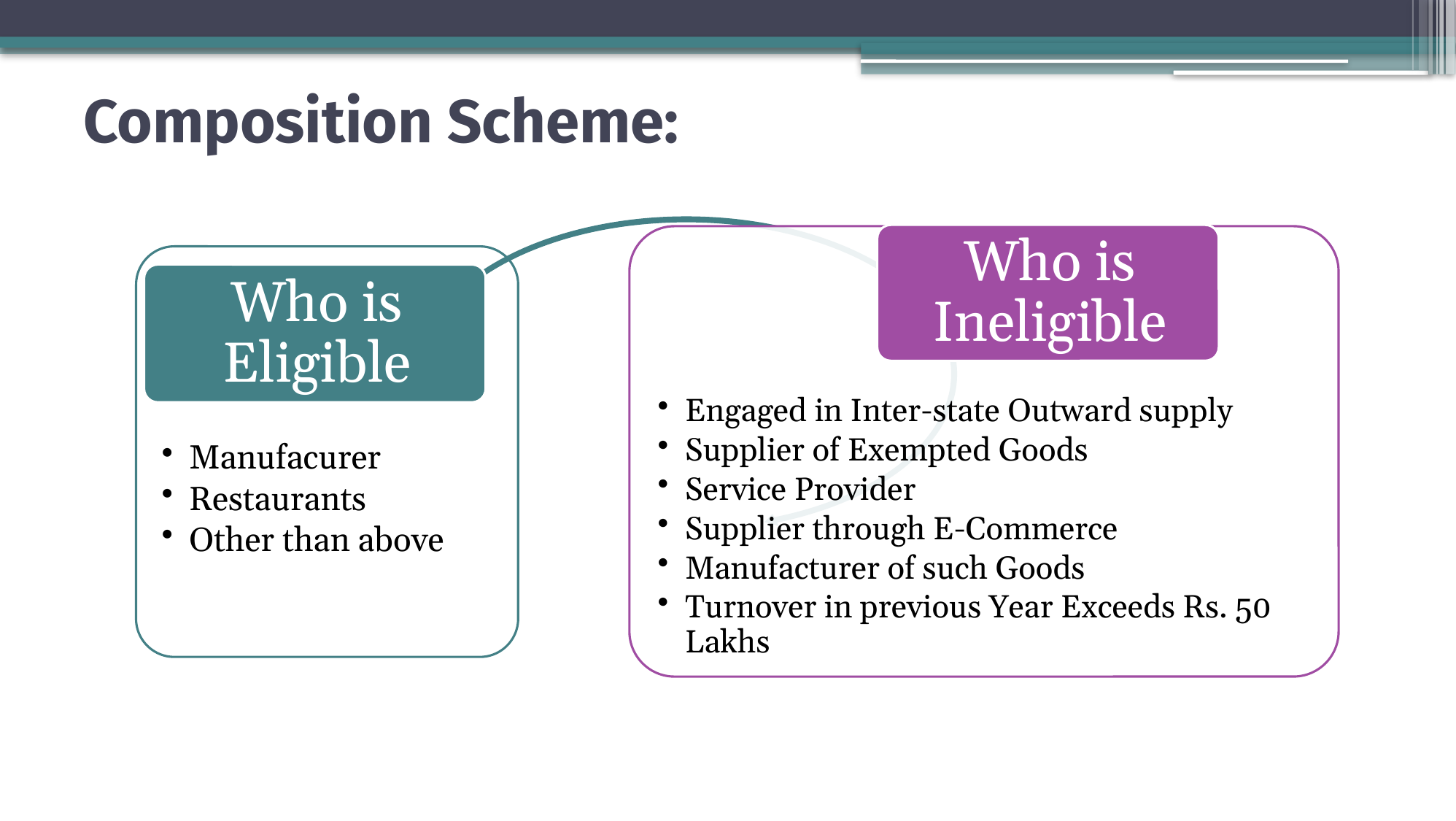

# Composition Scheme:

Manufacurer
Restaurants
Other than above
Who is Eligible

Engaged in Inter-state Outward supply
Supplier of Exempted Goods
Service Provider
Supplier through E-Commerce
Manufacturer of such Goods
Turnover in previous Year Exceeds Rs. 50 Lakhs
Who is Ineligible